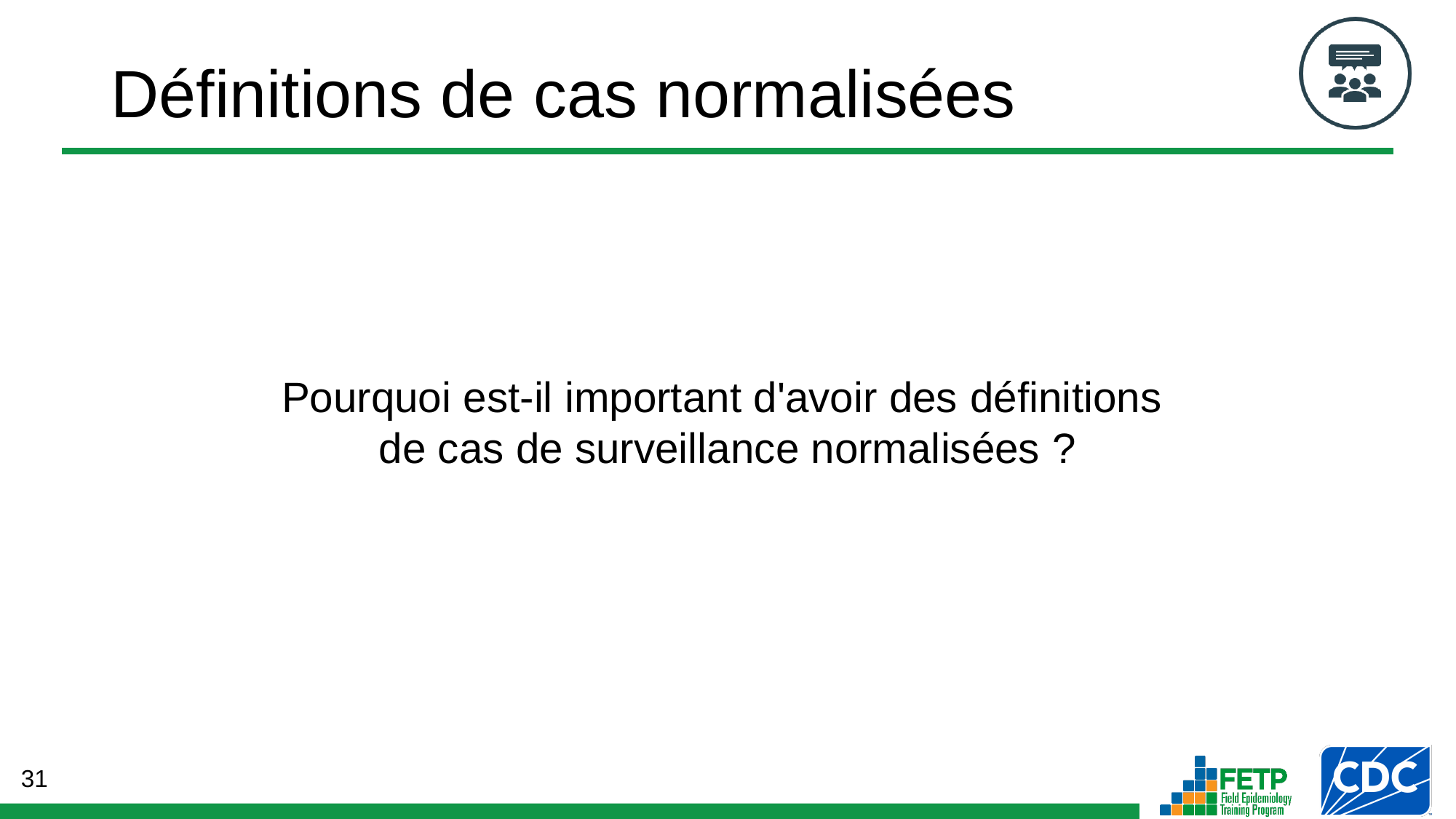

# Définitions de cas normalisées
Pourquoi est-il important d'avoir des définitions
de cas de surveillance normalisées ?